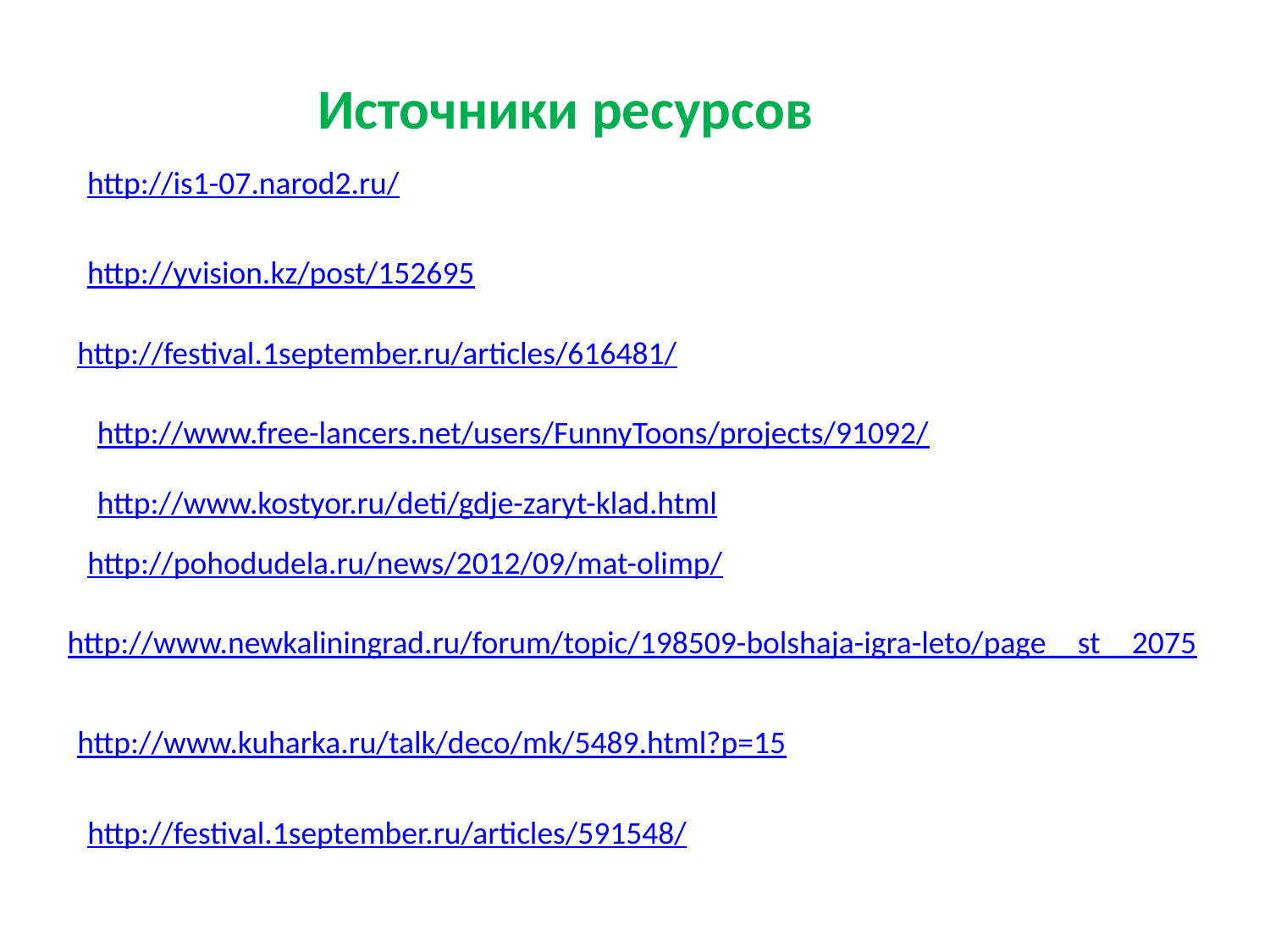

Источники ресурсов
http://is1-07.narod2.ru/
http://yvision.kz/post/152695
http://festival.1september.ru/articles/616481/
http://www.free-lancers.net/users/FunnyToons/projects/91092/
http://www.kostyor.ru/deti/gdje-zaryt-klad.html
http://pohodudela.ru/news/2012/09/mat-olimp/
http://www.newkaliningrad.ru/forum/topic/198509-bolshaja-igra-leto/page__st__2075
http://www.kuharka.ru/talk/deco/mk/5489.html?p=15
http://festival.1september.ru/articles/591548/